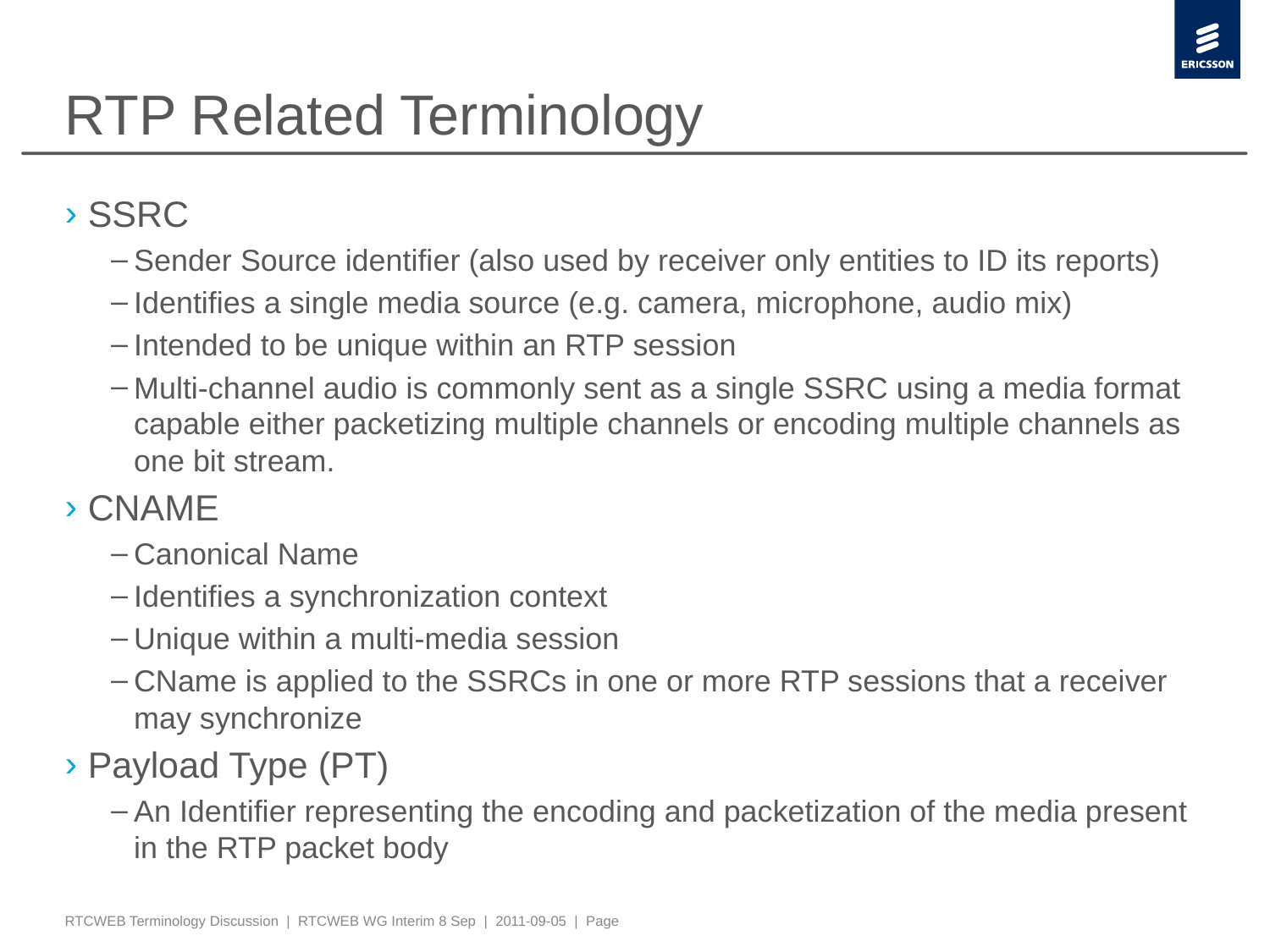

# RTP Related Terminology
SSRC
Sender Source identifier (also used by receiver only entities to ID its reports)
Identifies a single media source (e.g. camera, microphone, audio mix)
Intended to be unique within an RTP session
Multi-channel audio is commonly sent as a single SSRC using a media format capable either packetizing multiple channels or encoding multiple channels as one bit stream.
CNAME
Canonical Name
Identifies a synchronization context
Unique within a multi-media session
CName is applied to the SSRCs in one or more RTP sessions that a receiver may synchronize
Payload Type (PT)
An Identifier representing the encoding and packetization of the media present in the RTP packet body